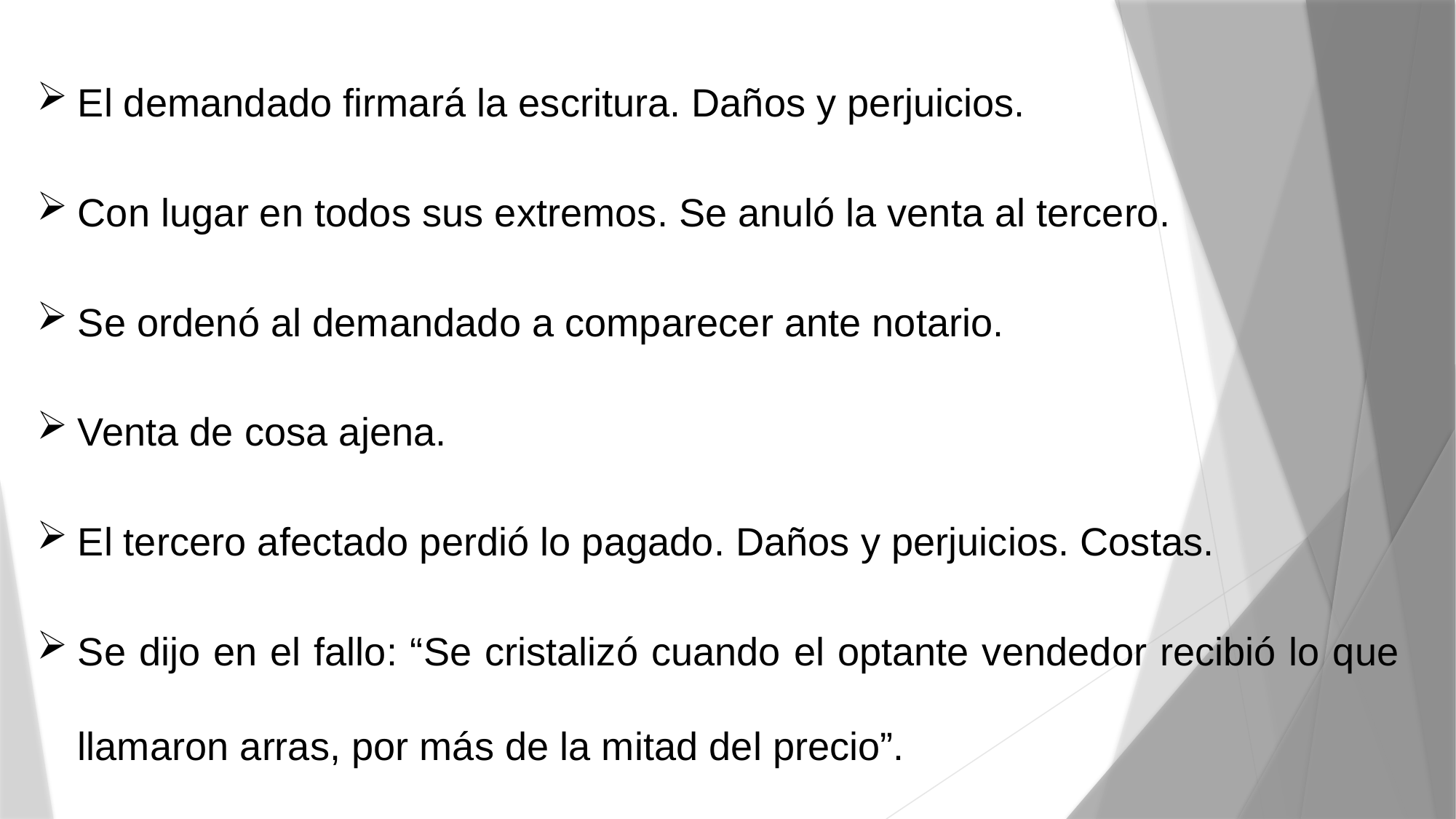

El demandado firmará la escritura. Daños y perjuicios.
Con lugar en todos sus extremos. Se anuló la venta al tercero.
Se ordenó al demandado a comparecer ante notario.
Venta de cosa ajena.
El tercero afectado perdió lo pagado. Daños y perjuicios. Costas.
Se dijo en el fallo: “Se cristalizó cuando el optante vendedor recibió lo que llamaron arras, por más de la mitad del precio”.